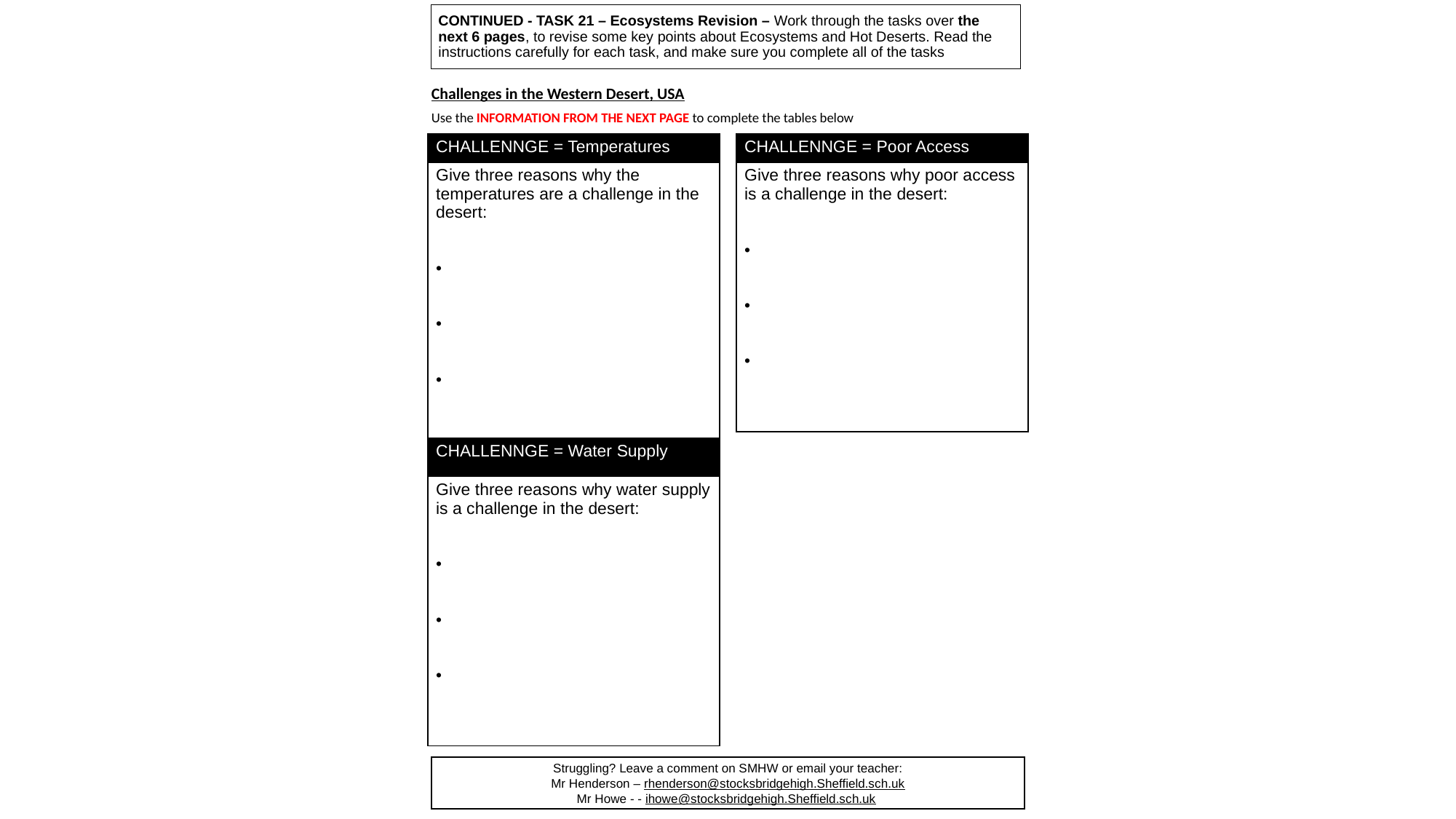

CONTINUED - TASK 21 – Ecosystems Revision – Work through the tasks over the next 6 pages, to revise some key points about Ecosystems and Hot Deserts. Read the instructions carefully for each task, and make sure you complete all of the tasks
Challenges in the Western Desert, USA

Use the INFORMATION FROM THE NEXT PAGE to complete the tables below
| CHALLENNGE = Temperatures |
| --- |
| Give three reasons why the temperatures are a challenge in the desert: |
| CHALLENNGE = Poor Access |
| --- |
| Give three reasons why poor access is a challenge in the desert: |
| CHALLENNGE = Water Supply |
| --- |
| Give three reasons why water supply is a challenge in the desert: |
Struggling? Leave a comment on SMHW or email your teacher:
Mr Henderson – rhenderson@stocksbridgehigh.Sheffield.sch.uk
Mr Howe - - ihowe@stocksbridgehigh.Sheffield.sch.uk